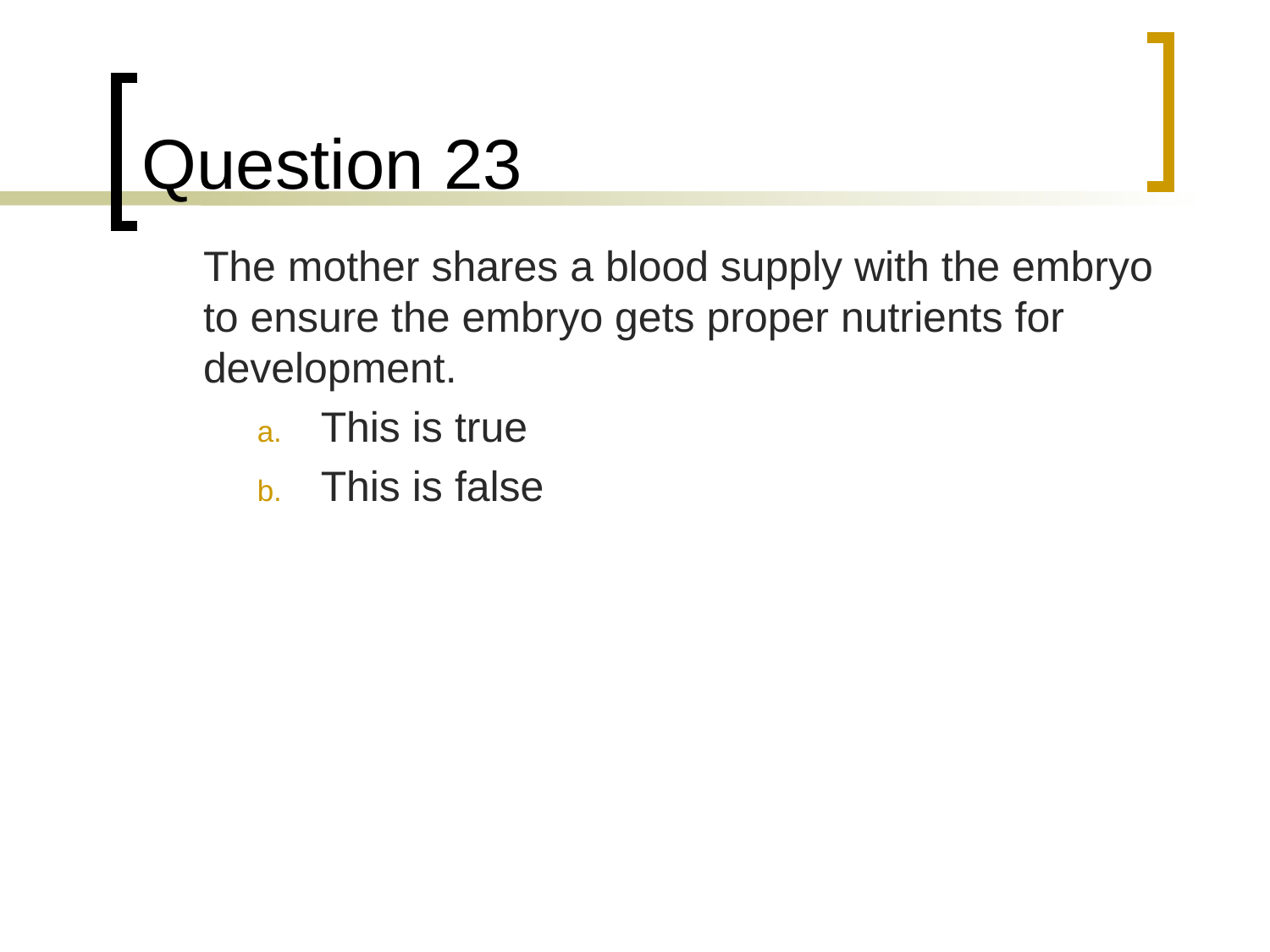

# Question 23
	The mother shares a blood supply with the embryo to ensure the embryo gets proper nutrients for development.
This is true
This is false